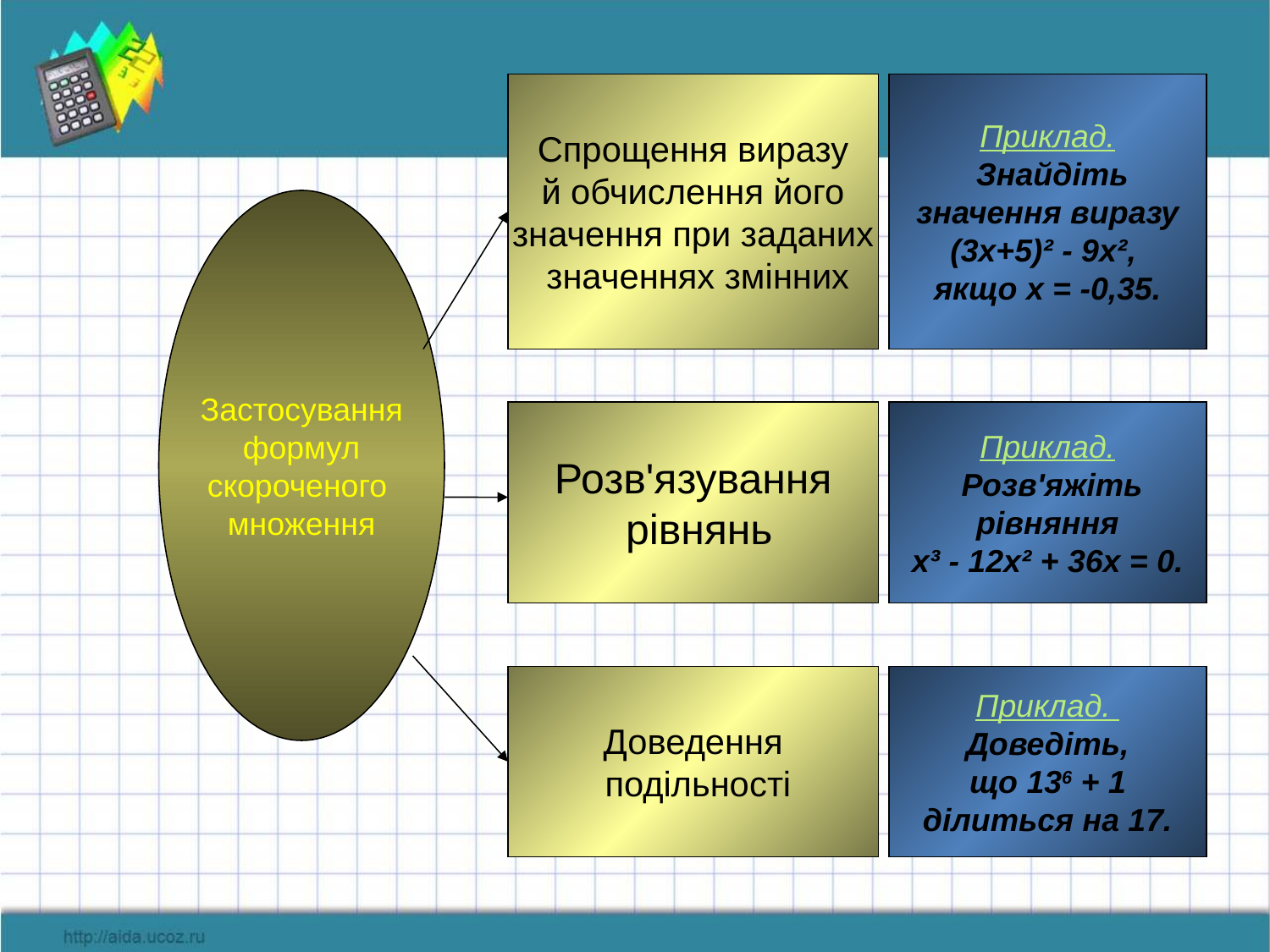

#
Спрощення виразу
 й обчислення його
значення при заданих
 значеннях змінних
Приклад.
 Знайдіть
 значення виразу
(3х+5)² - 9х²,
якщо х = -0,35.

Застосування
 формул
скороченого
множення

Розв'язування
 рівнянь
Приклад.
 Розв'яжіть
 рівняння
х³ - 12х² + 36х = 0.

Доведення
 подільності
Приклад.
Доведіть,
 що 136 + 1
ділиться на 17.